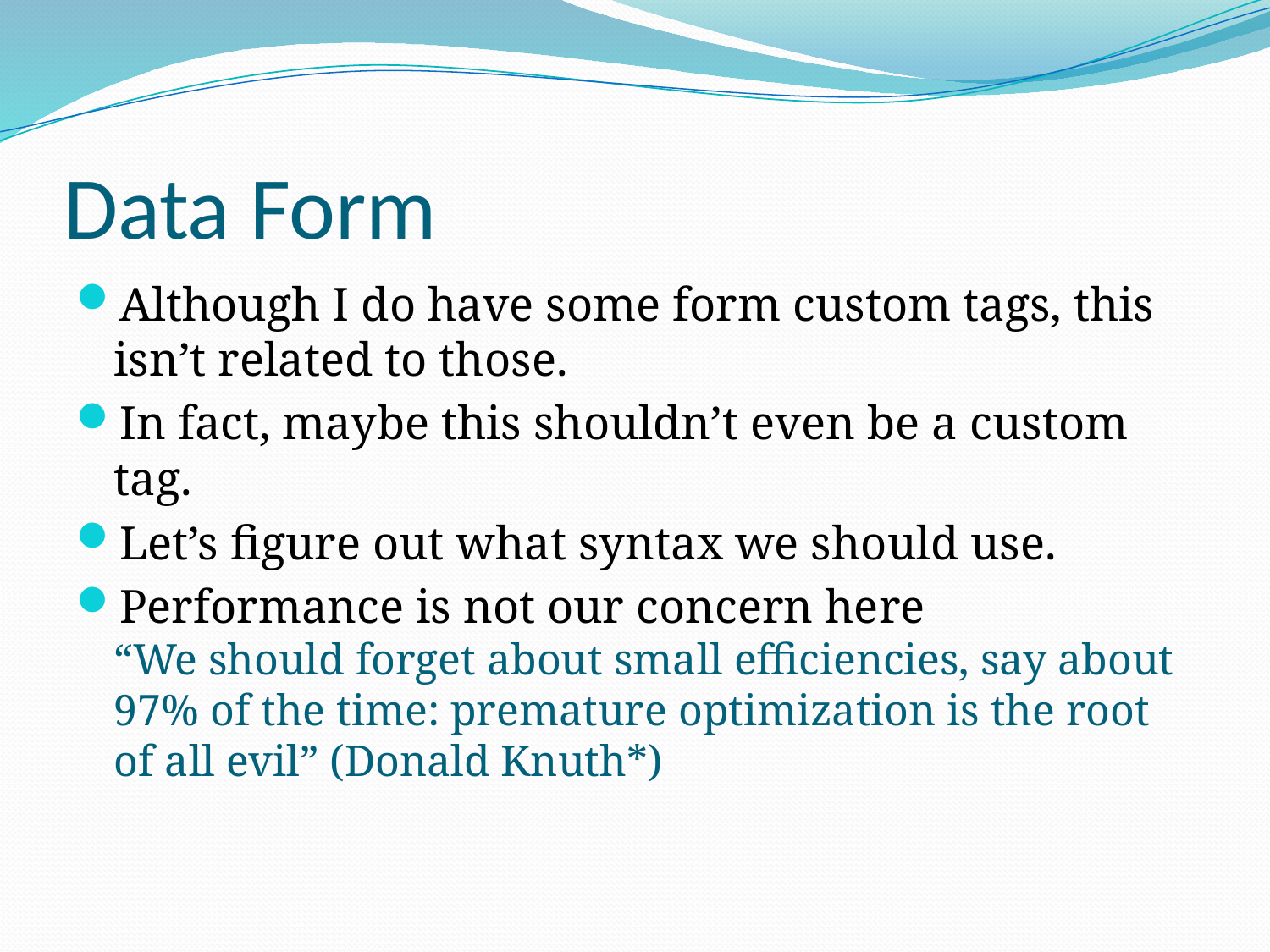

# Data Form
Although I do have some form custom tags, this isn’t related to those.
In fact, maybe this shouldn’t even be a custom tag.
Let’s figure out what syntax we should use.
Performance is not our concern here
“We should forget about small efficiencies, say about 97% of the time: premature optimization is the root of all evil” (Donald Knuth*)